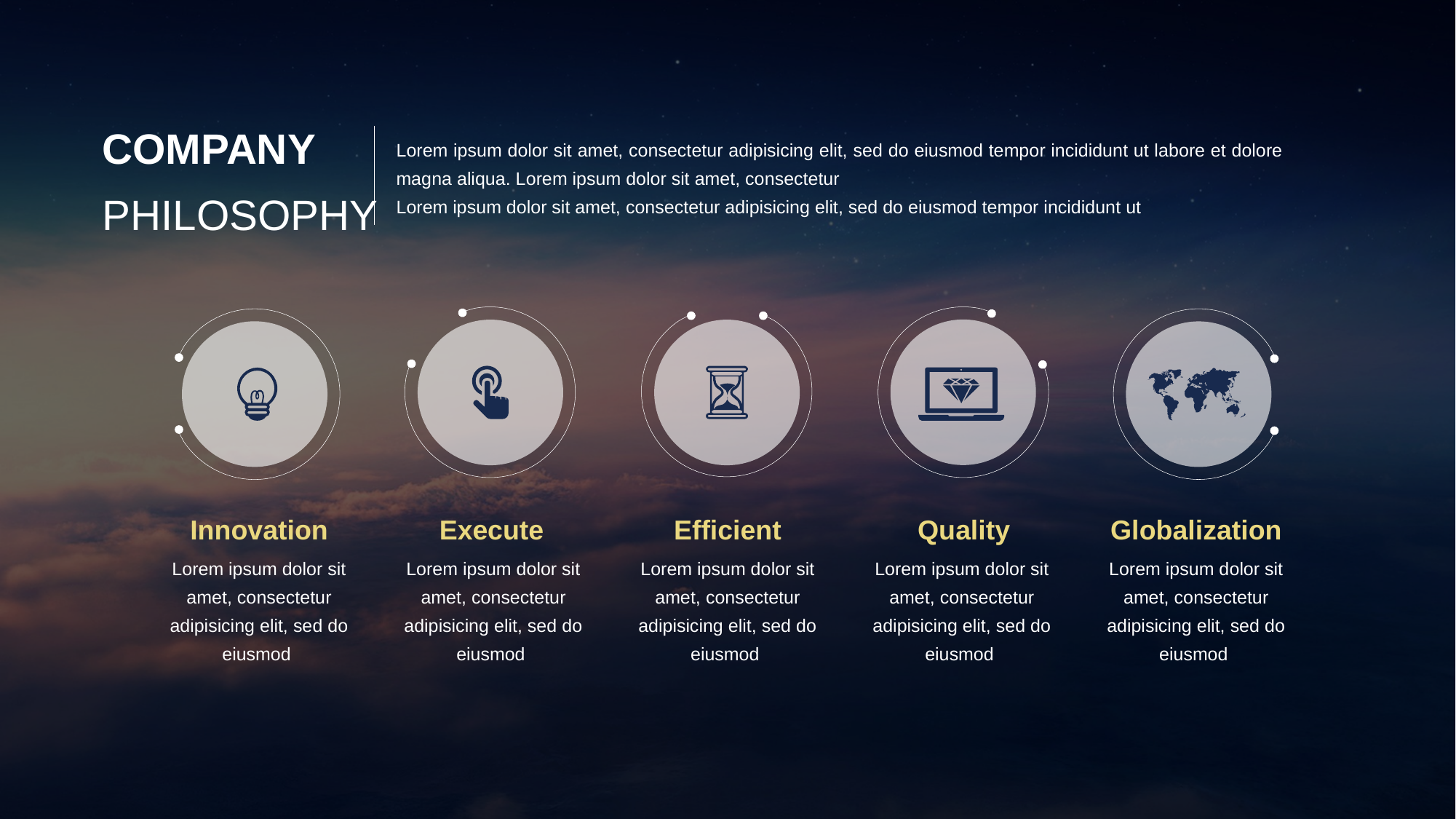

COMPANY
PHILOSOPHY
Lorem ipsum dolor sit amet, consectetur adipisicing elit, sed do eiusmod tempor incididunt ut labore et dolore magna aliqua. Lorem ipsum dolor sit amet, consectetur
Lorem ipsum dolor sit amet, consectetur adipisicing elit, sed do eiusmod tempor incididunt ut

Innovation
Execute
Efficient
Quality
Globalization
Lorem ipsum dolor sit amet, consectetur adipisicing elit, sed do eiusmod
Lorem ipsum dolor sit amet, consectetur adipisicing elit, sed do eiusmod
Lorem ipsum dolor sit amet, consectetur adipisicing elit, sed do eiusmod
Lorem ipsum dolor sit amet, consectetur adipisicing elit, sed do eiusmod
Lorem ipsum dolor sit amet, consectetur adipisicing elit, sed do eiusmod